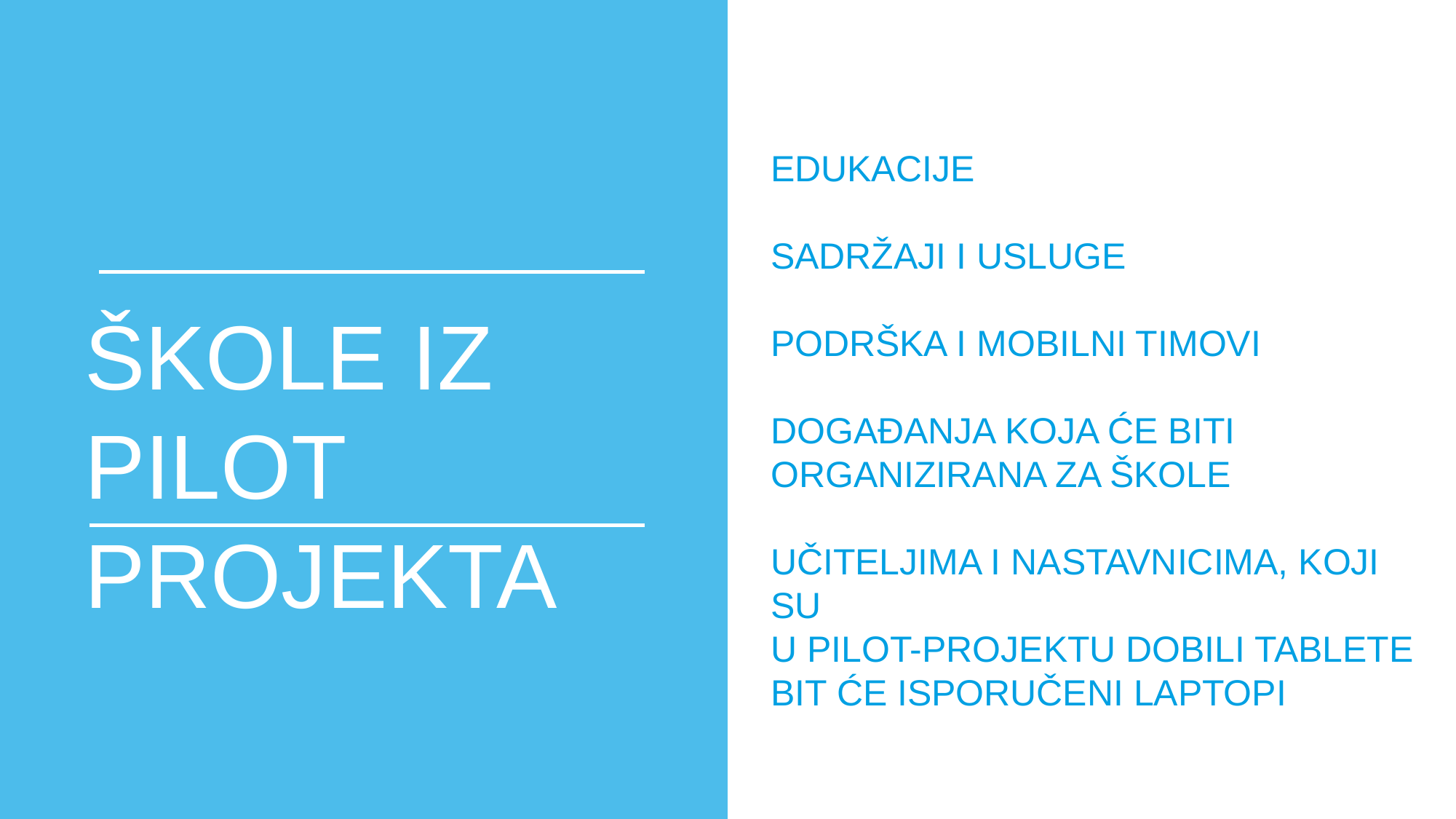

EDUKACIJE

SADRŽAJI I USLUGE

PODRŠKA I MOBILNI TIMOVI

DOGAĐANJA KOJA ĆE BITI ORGANIZIRANA ZA ŠKOLE

UČITELJIMA I NASTAVNICIMA, KOJI SU
U PILOT-PROJEKTU DOBILI TABLETE
BIT ĆE ISPORUČENI LAPTOPI

ŠKOLE IZ PILOT PROJEKTA